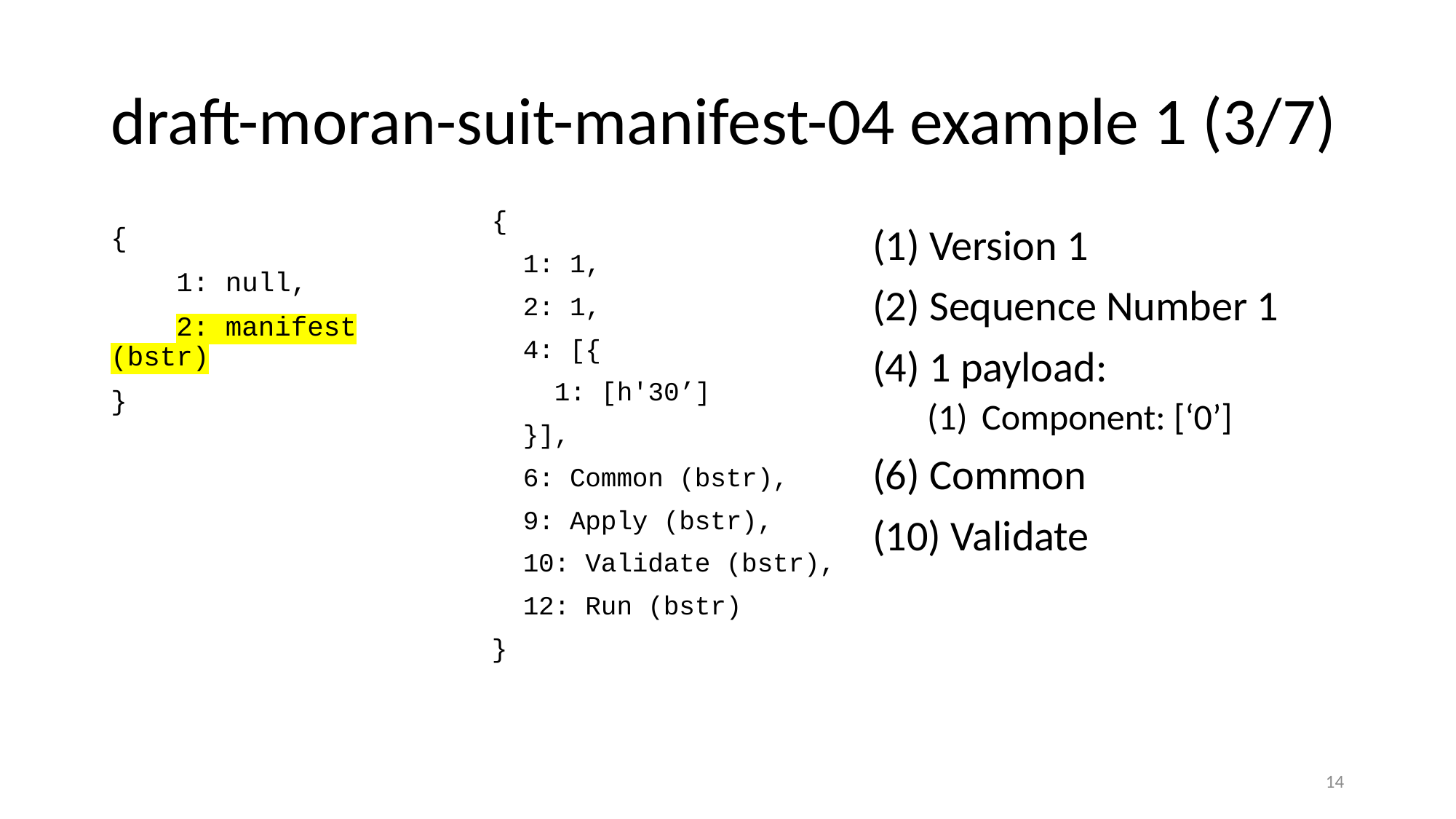

# draft-moran-suit-manifest-04 example 1 (3/7)
{
  1: 1,
  2: 1,
  4: [{
    1: [h'30’]
  }],
  6: Common (bstr),
  9: Apply (bstr),
  10: Validate (bstr),
  12: Run (bstr)
}

{
    1: null,
    2: manifest (bstr)
}

(1) Version 1
(2) Sequence Number 1
(4) 1 payload:
Component: [‘0’]
(6) Common
(10) Validate
14